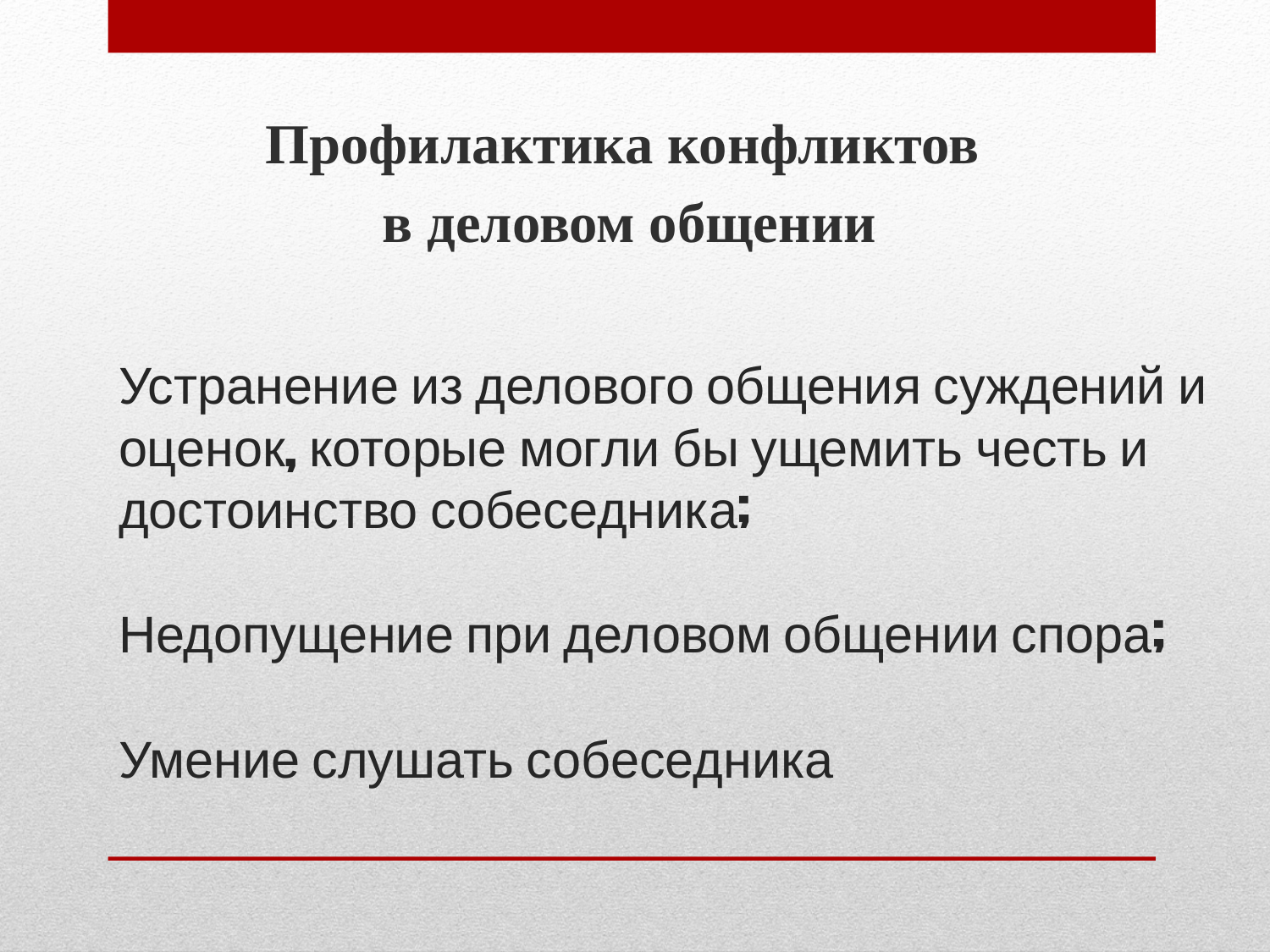

Профилактика конфликтов
в деловом общении
# Устранение из делового общения суждений и оценок, которые могли бы ущемить честь и достоинство собеседника; Недопущение при деловом общении спора; Умение слушать собеседника